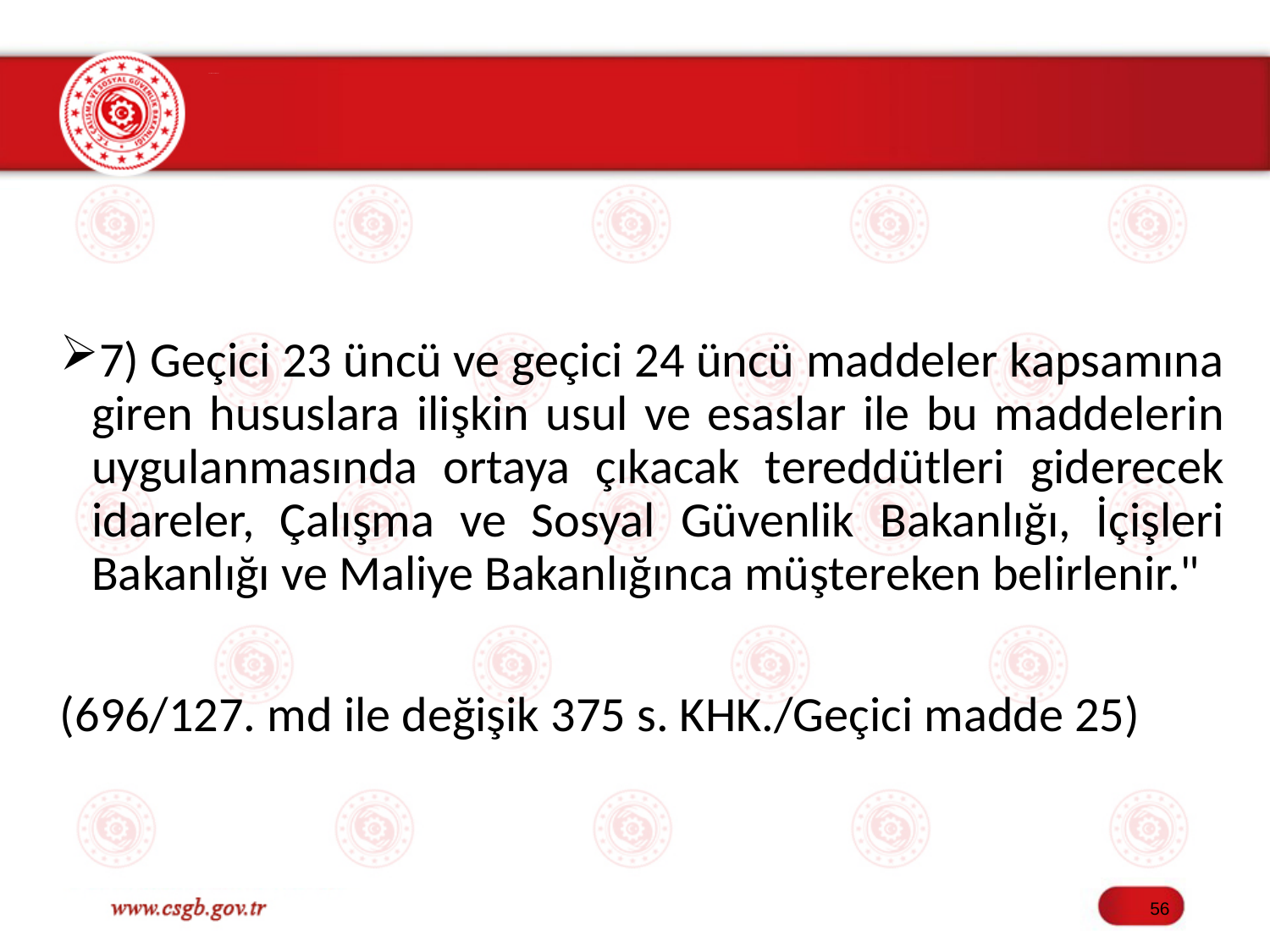

# 696 SAYILI KHK’DA KONUYA İLİŞKİN DİĞER DÜZENLEMELER (8)

7) Geçici 23 üncü ve geçici 24 üncü maddeler kapsamına giren hususlara ilişkin usul ve esaslar ile bu maddelerin uygulanmasında ortaya çıkacak tereddütleri giderecek idareler, Çalışma ve Sosyal Güvenlik Bakanlığı, İçişleri Bakanlığı ve Maliye Bakanlığınca müştereken belirlenir."

(696/127. md ile değişik 375 s. KHK./Geçici madde 25)

56